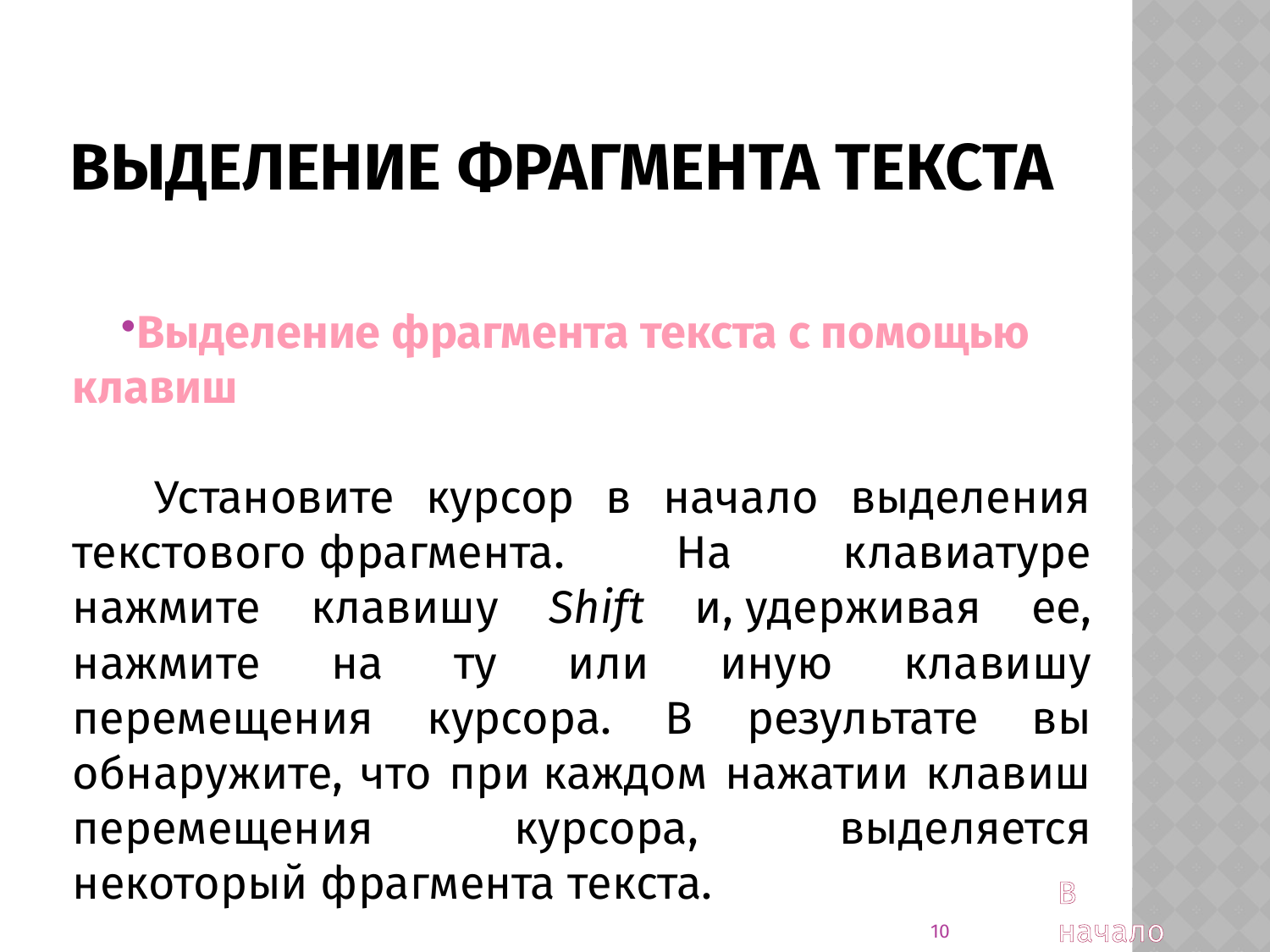

# Выделение фрагмента текста
Выделение фрагмента текста с помощью клавиш

 Установите курсор в начало выделения текстового фрагмента. На клавиатуре нажмите клавишу Shift и, удерживая ее, нажмите на ту или иную клавишу перемещения курсора. В результате вы обнаружите, что при каждом нажатии клавиш перемещения курсора, выделяется некоторый фрагмента текста.
В начало
10